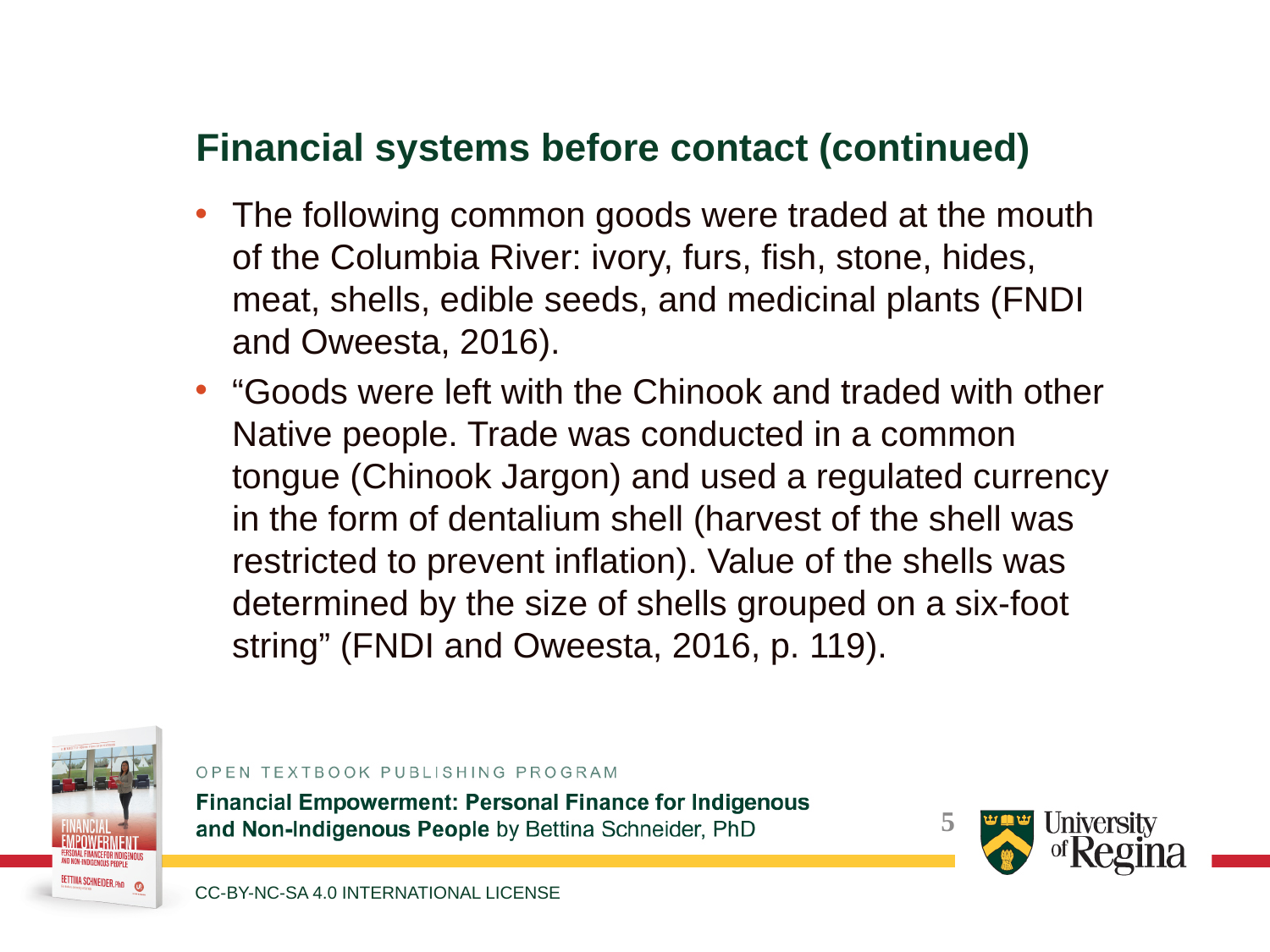

Financial systems before contact (continued)
The following common goods were traded at the mouth of the Columbia River: ivory, furs, fish, stone, hides, meat, shells, edible seeds, and medicinal plants (FNDI and Oweesta, 2016).
“Goods were left with the Chinook and traded with other Native people. Trade was conducted in a common tongue (Chinook Jargon) and used a regulated currency in the form of dentalium shell (harvest of the shell was restricted to prevent inflation). Value of the shells was determined by the size of shells grouped on a six-foot string” (FNDI and Oweesta, 2016, p. 119).

CC-BY-NC-SA 4.0 INTERNATIONAL LICENSE